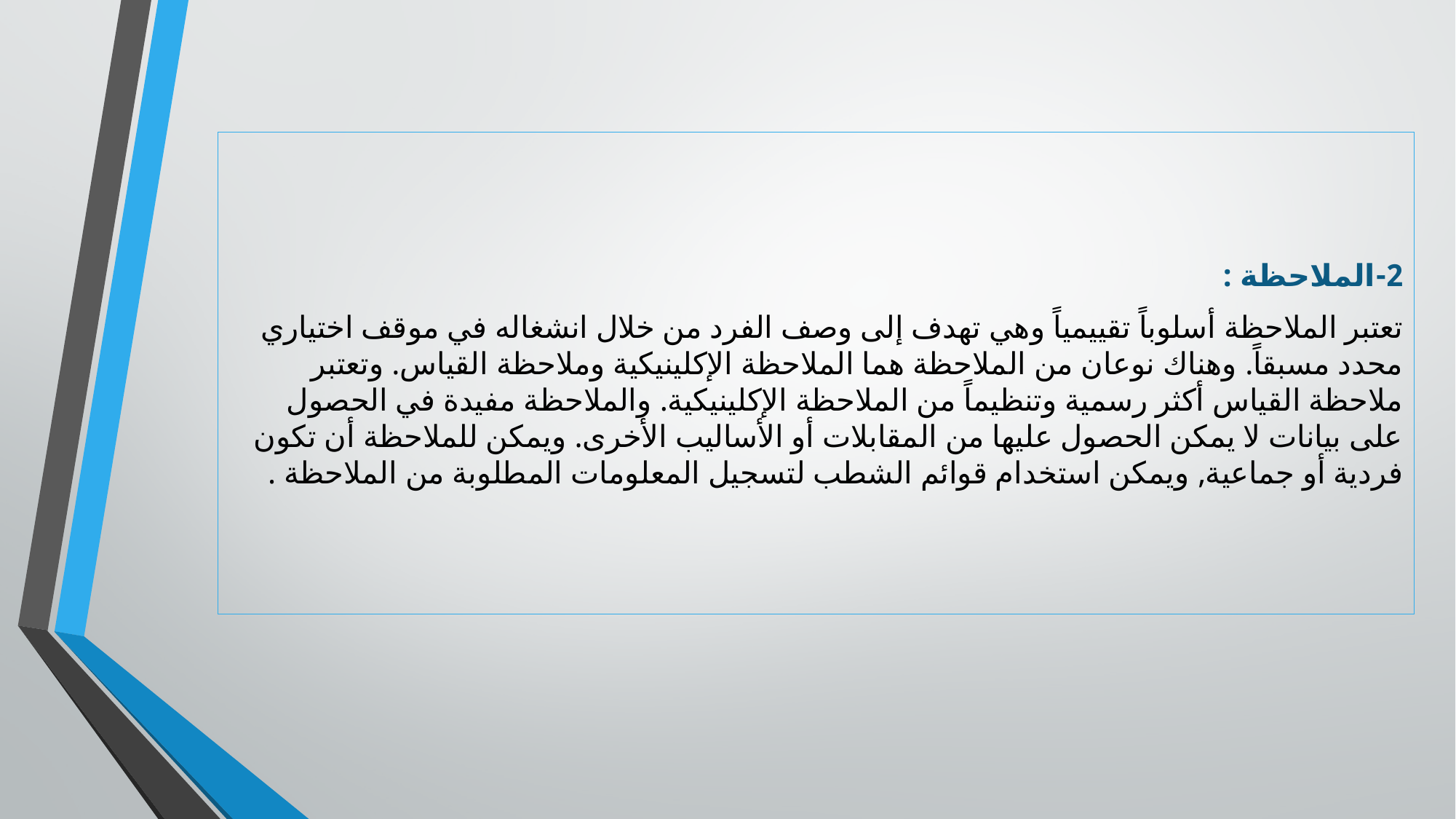

2-الملاحظة :
تعتبر الملاحظة أسلوباً تقييمياً وهي تهدف إلى وصف الفرد من خلال انشغاله في موقف اختياري محدد مسبقاً. وهناك نوعان من الملاحظة هما الملاحظة الإكلينيكية وملاحظة القياس. وتعتبر ملاحظة القياس أكثر رسمية وتنظيماً من الملاحظة الإكلينيكية. والملاحظة مفيدة في الحصول على بيانات لا يمكن الحصول عليها من المقابلات أو الأساليب الأخرى. ويمكن للملاحظة أن تكون فردية أو جماعية, ويمكن استخدام قوائم الشطب لتسجيل المعلومات المطلوبة من الملاحظة .